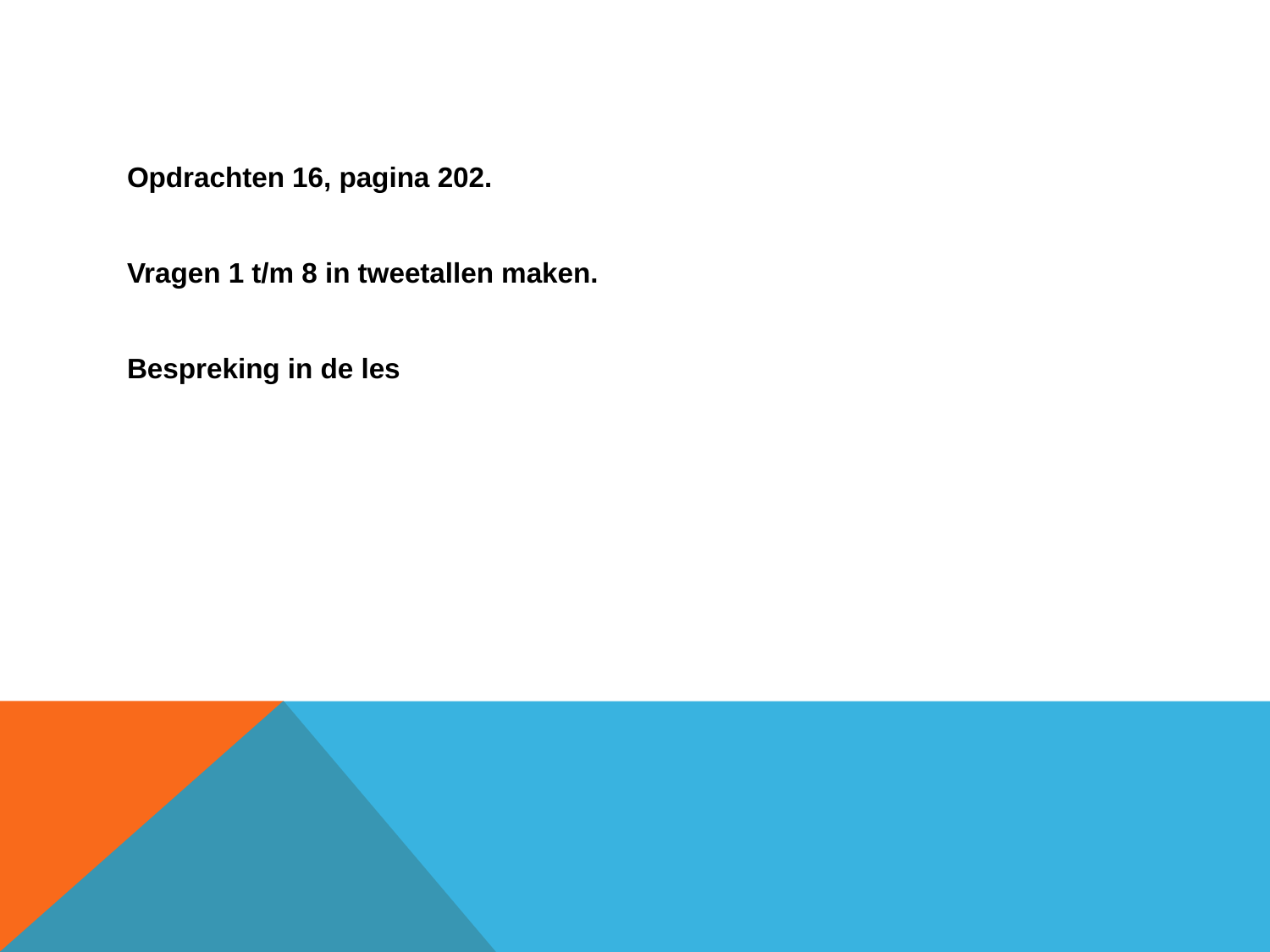

#
Opdrachten 16, pagina 202.

Vragen 1 t/m 8 in tweetallen maken.

Bespreking in de les